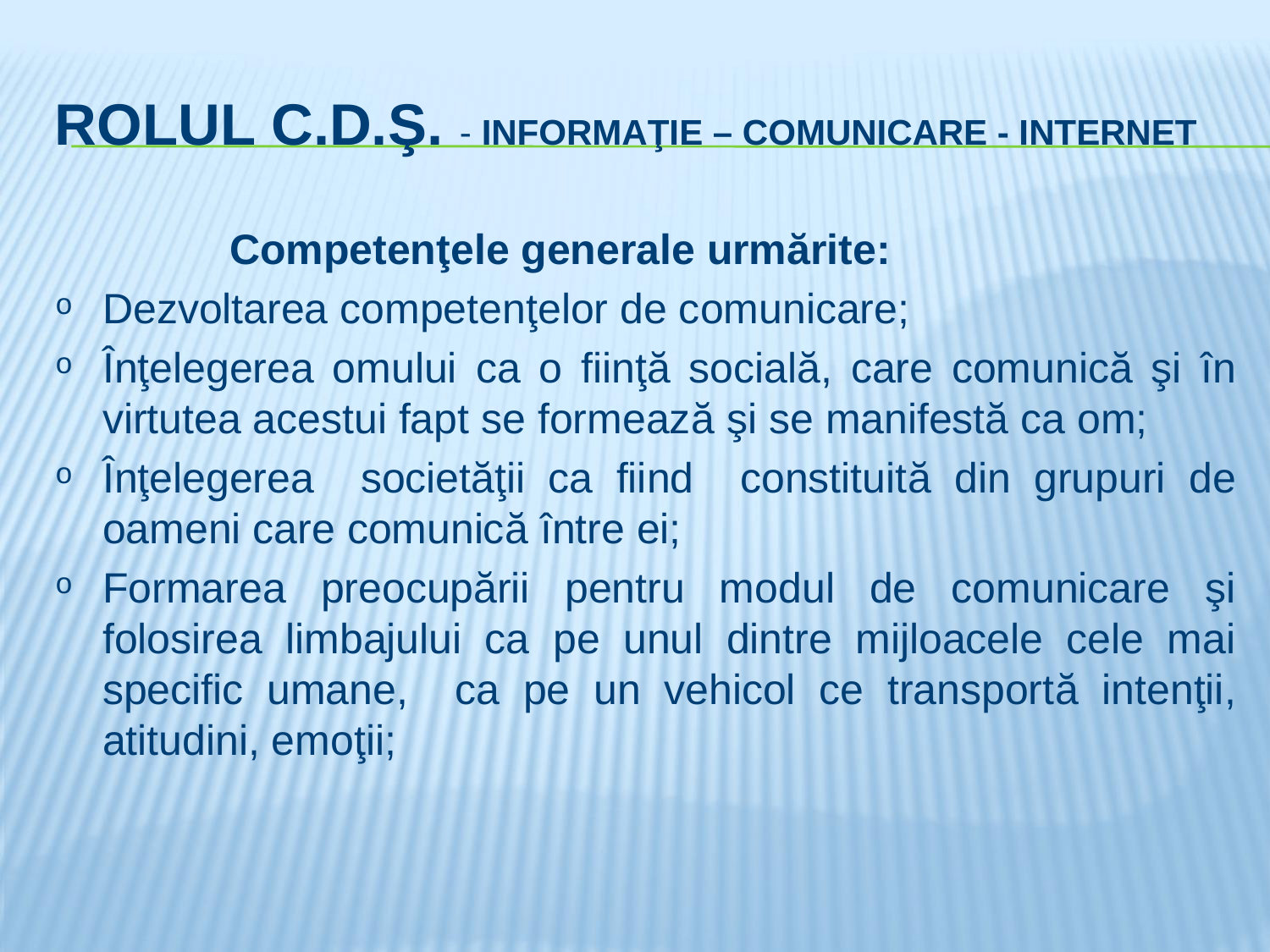

# Rolul C.D.Ş. - Informaţie – Comunicare - Internet
		Competenţele generale urmărite:
Dezvoltarea competenţelor de comunicare;
Înţelegerea omului ca o fiinţă socială, care comunică şi în virtutea acestui fapt se formează şi se manifestă ca om;
Înţelegerea  societăţii ca fiind  constituită din grupuri de oameni care comunică între ei;
Formarea preocupării pentru modul de comunicare şi folosirea limbajului ca pe unul dintre mijloacele cele mai specific umane,  ca pe un vehicol ce transportă intenţii, atitudini, emoţii;